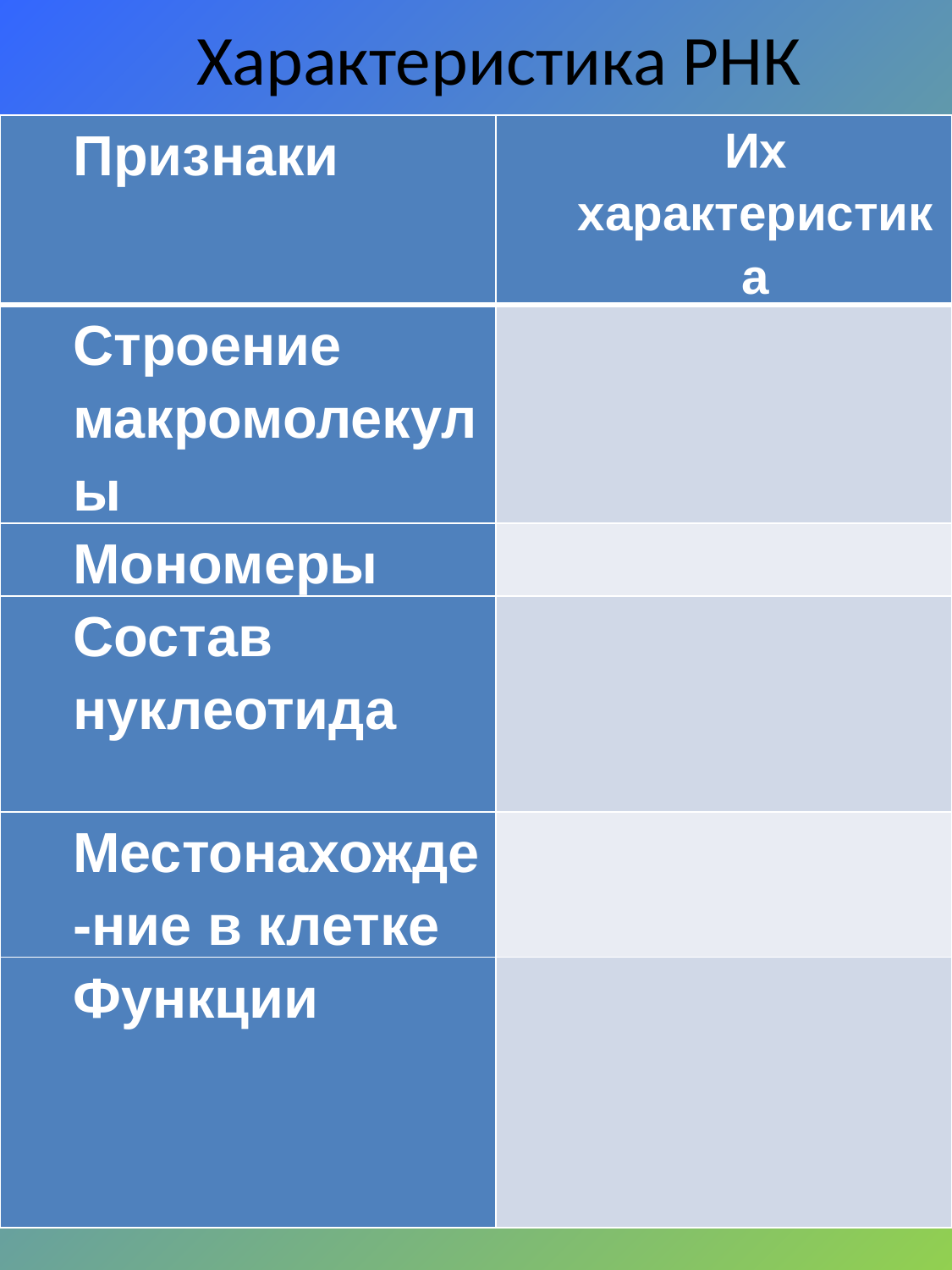

Характеристика РНК
| Признаки | Их характеристика |
| --- | --- |
| Строение макромолекулы |  |
| Мономеры |  |
| Состав нуклеотида |  |
| Местонахожде-ние в клетке |  |
| Функции |  |